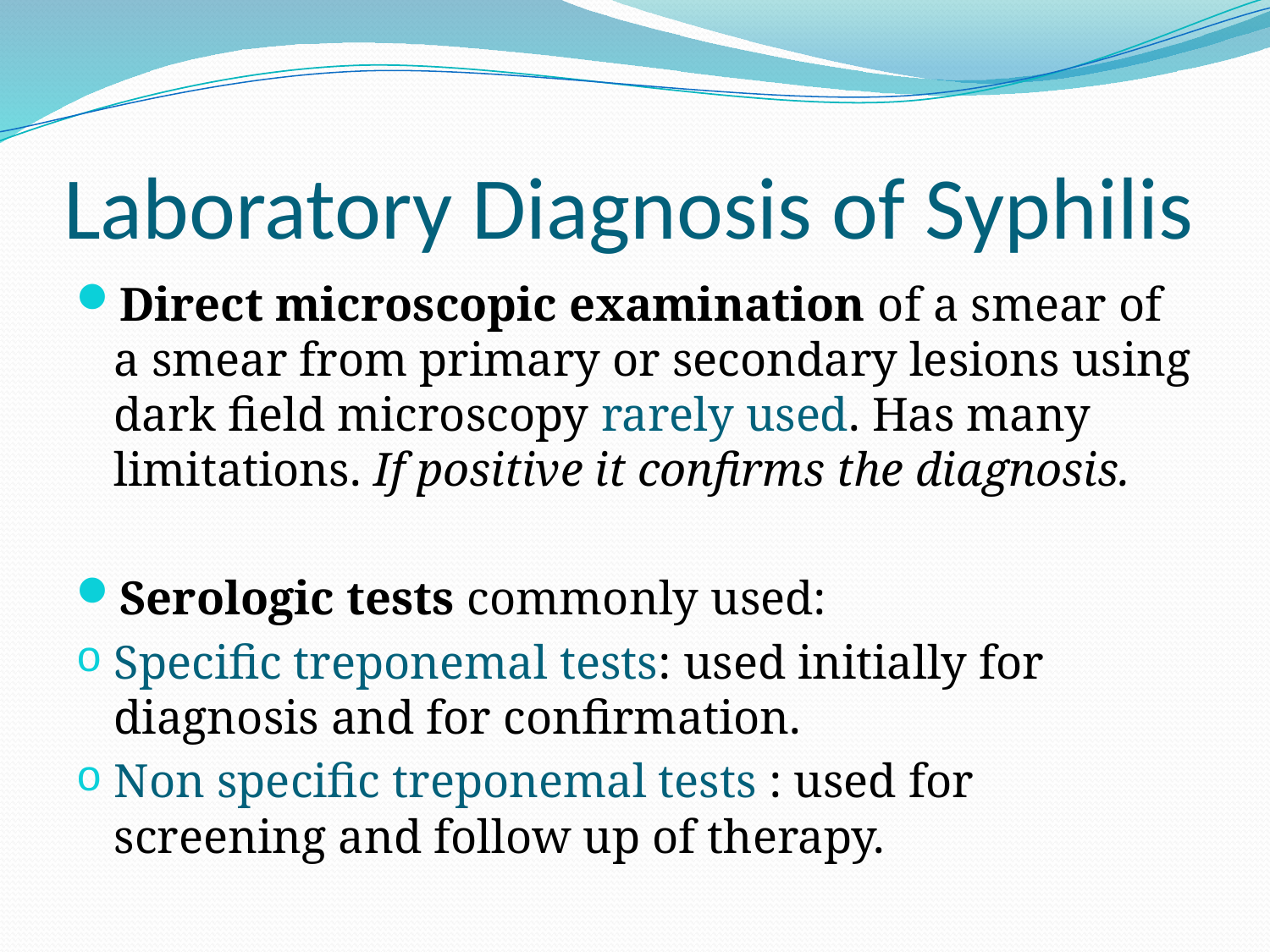

# Laboratory Diagnosis of Syphilis
Direct microscopic examination of a smear of a smear from primary or secondary lesions using dark field microscopy rarely used. Has many limitations. If positive it confirms the diagnosis.

Serologic tests commonly used:
Specific treponemal tests: used initially for diagnosis and for confirmation.
Non specific treponemal tests : used for screening and follow up of therapy.